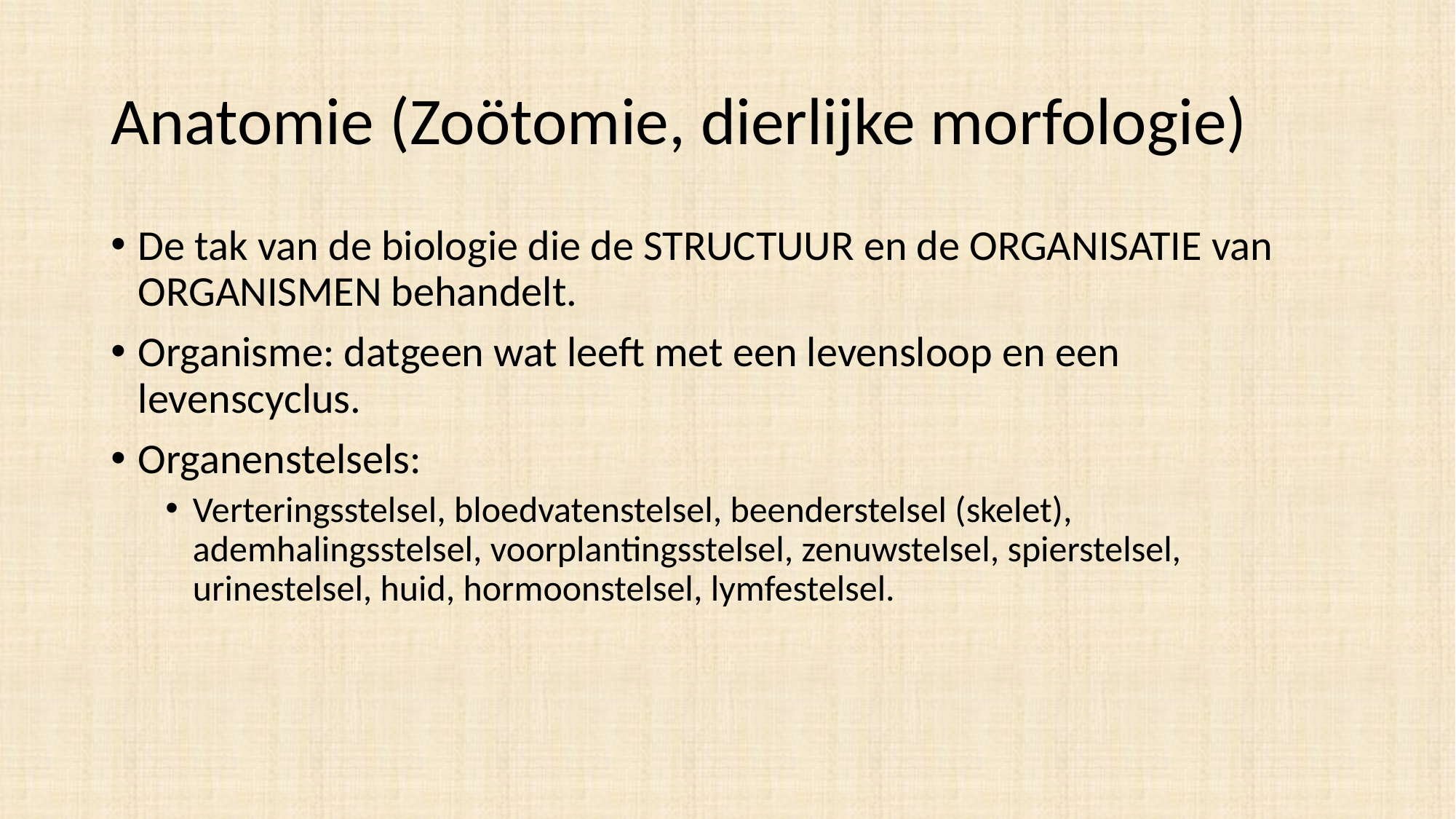

# Anatomie (Zoötomie, dierlijke morfologie)
De tak van de biologie die de STRUCTUUR en de ORGANISATIE van ORGANISMEN behandelt.
Organisme: datgeen wat leeft met een levensloop en een levenscyclus.
Organenstelsels:
Verteringsstelsel, bloedvatenstelsel, beenderstelsel (skelet), ademhalingsstelsel, voorplantingsstelsel, zenuwstelsel, spierstelsel, urinestelsel, huid, hormoonstelsel, lymfestelsel.